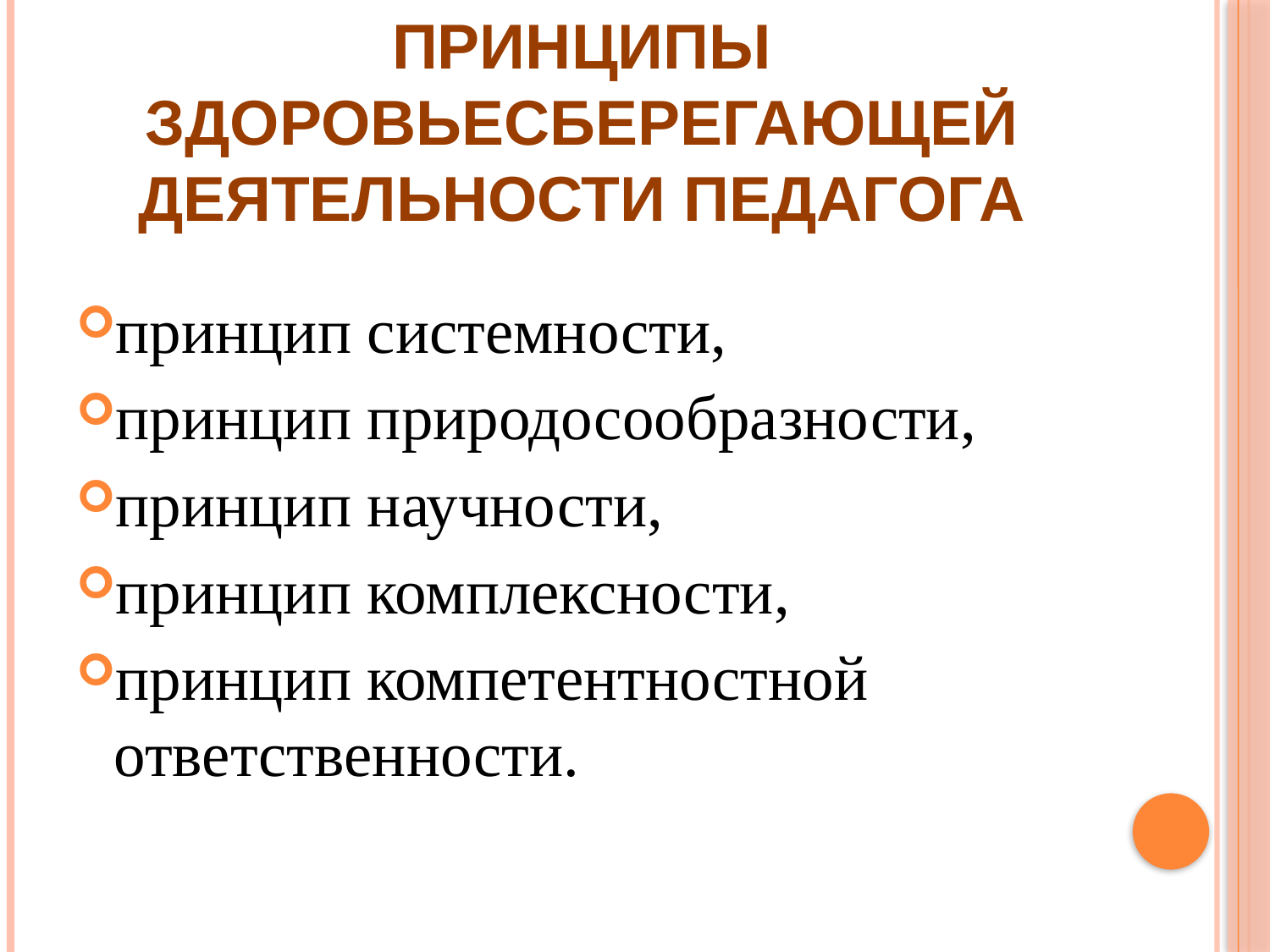

# Принципы здоровьесберегающей деятельности педагога

принцип системности,
принцип природосообразности,
принцип научности,
принцип комплексности,
принцип компетентностной ответственности.